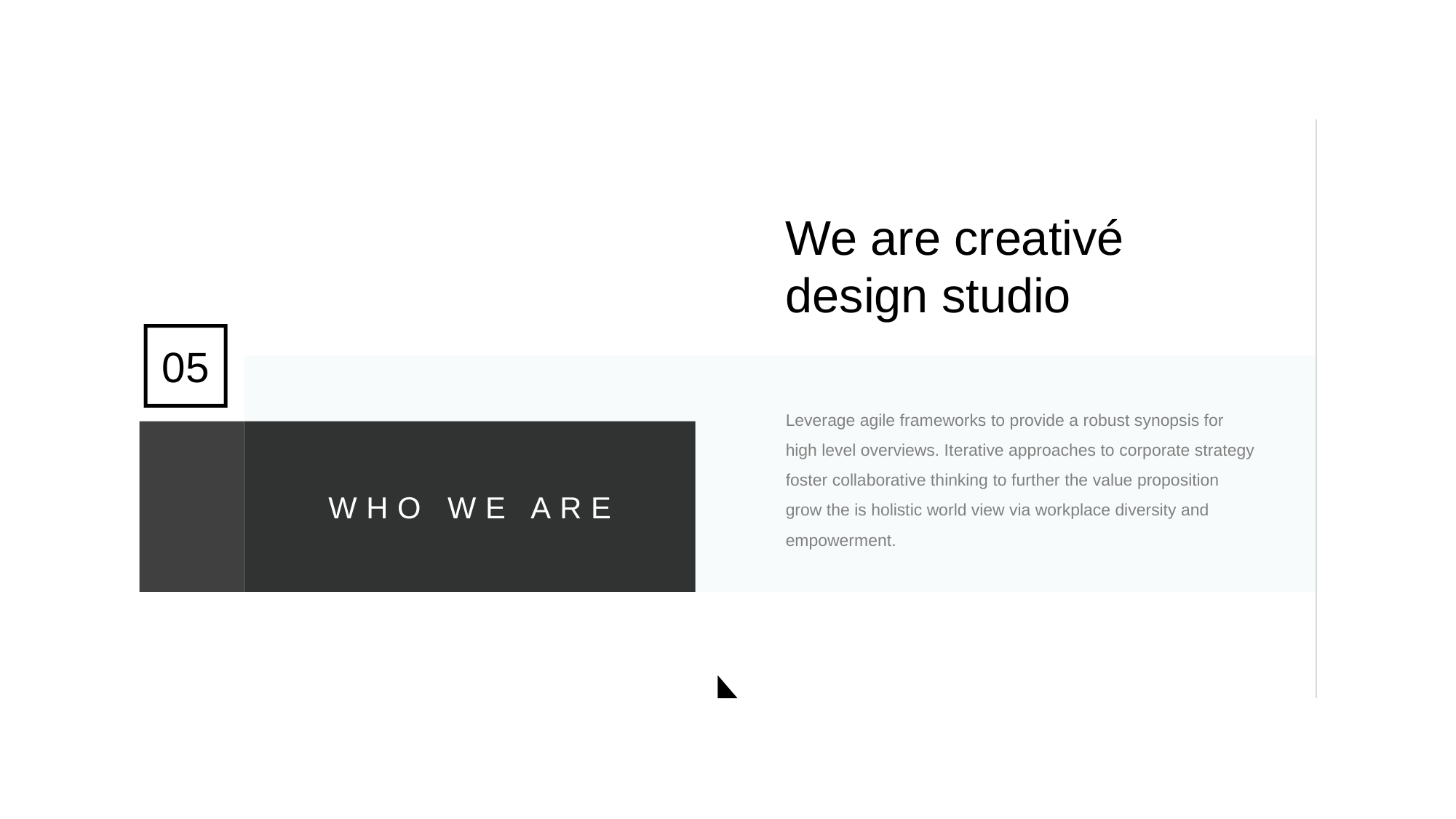

We are creativé design studio

05

Leverage agile frameworks to provide a robust synopsis for high level overviews. Iterative approaches to corporate strategy foster collaborative thinking to further the value proposition grow the is holistic world view via workplace diversity and empowerment.

WHO WE ARE